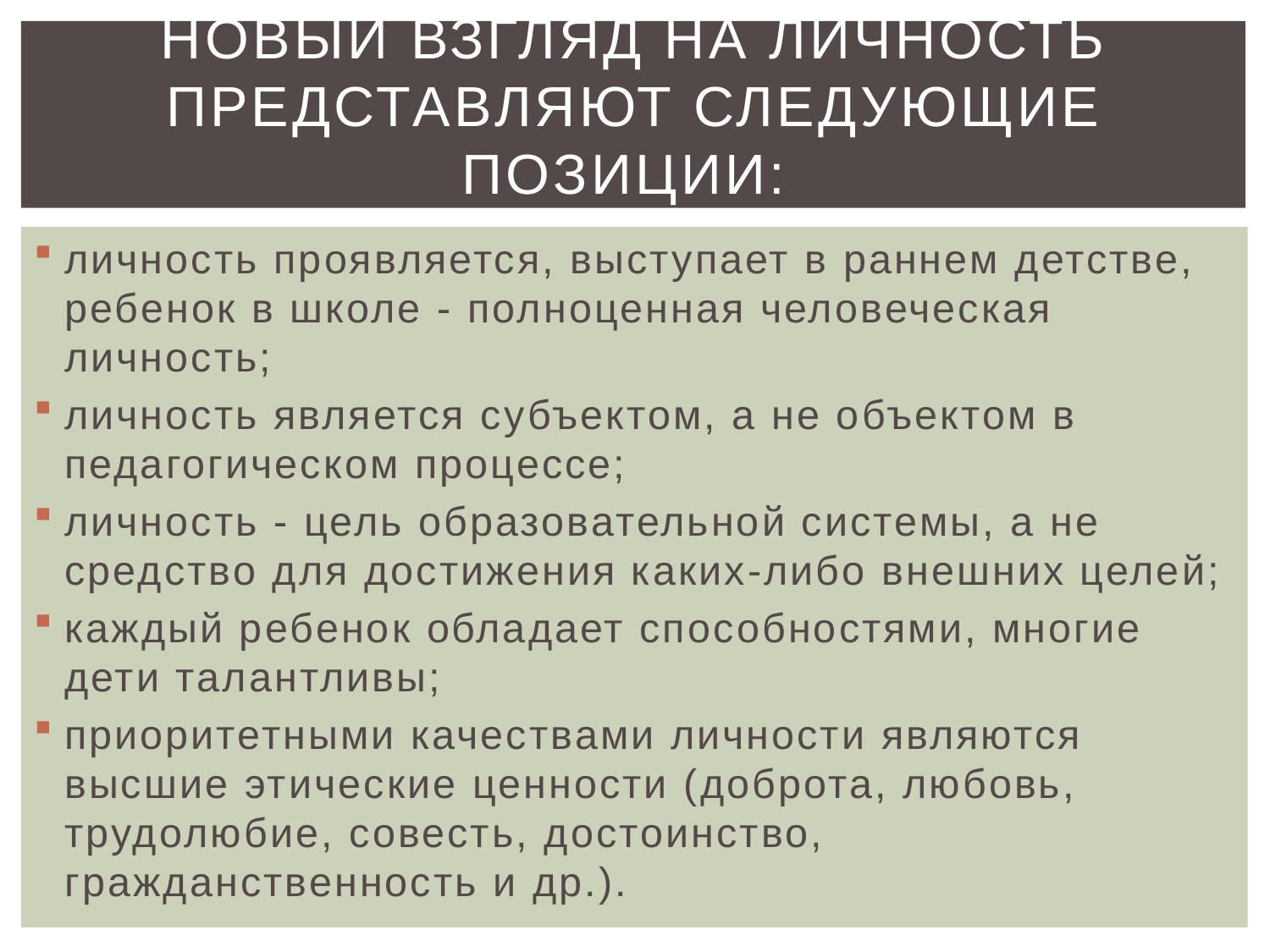

# Новый взгляд на личность представляют следующие позиции:
личность проявляется, выступает в раннем детстве, ребенок в школе - полноценная человеческая личность;
личность является субъектом, а не объектом в педагогическом процессе;
личность - цель образовательной системы, а не средство для достижения каких-либо внешних целей;
каждый ребенок обладает способностями, многие дети талантливы;
приоритетными качествами личности являются высшие этические ценности (доброта, любовь, трудолюбие, совесть, достоинство, гражданственность и др.).